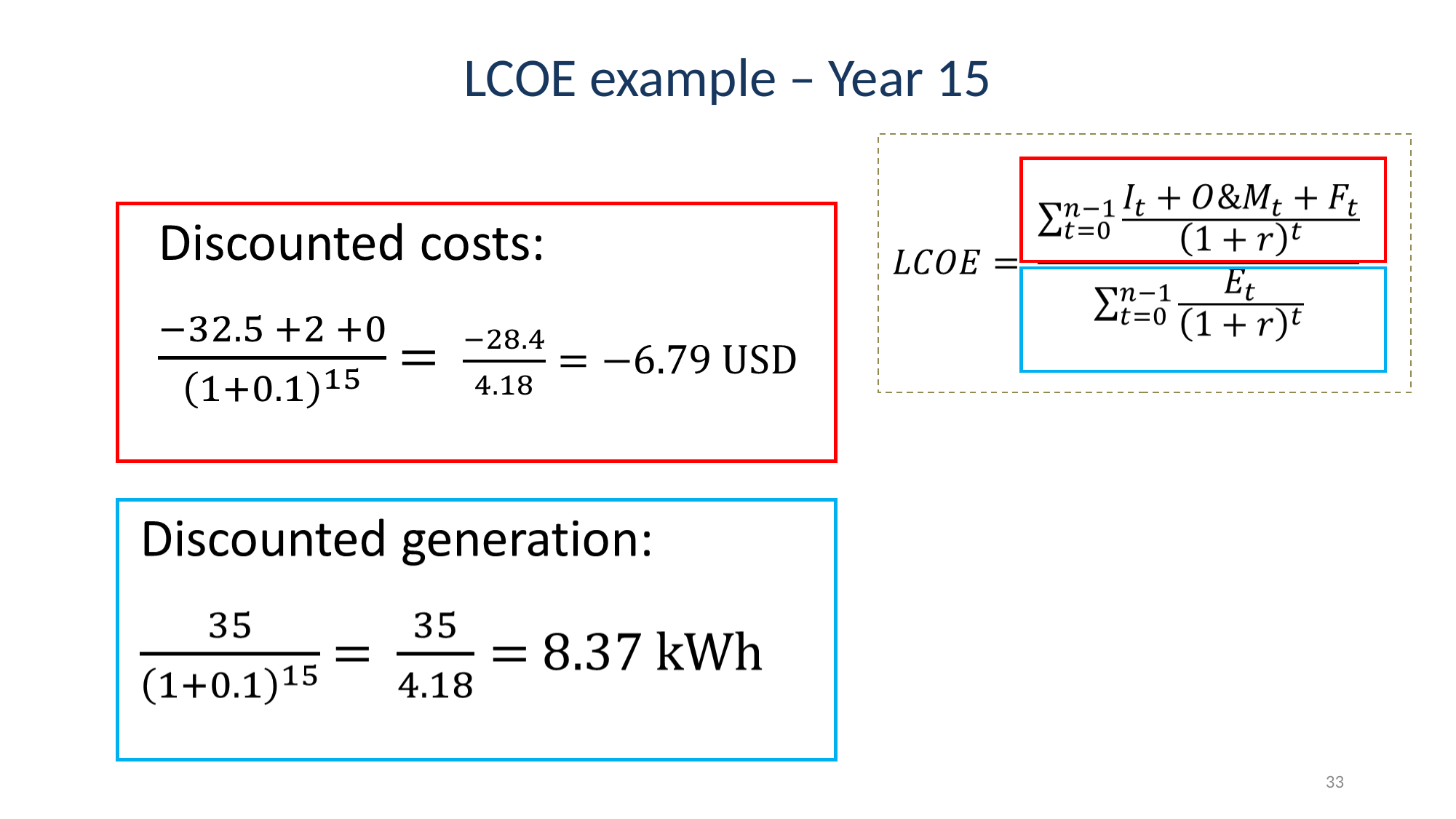

# LCOE example – Year 15

33